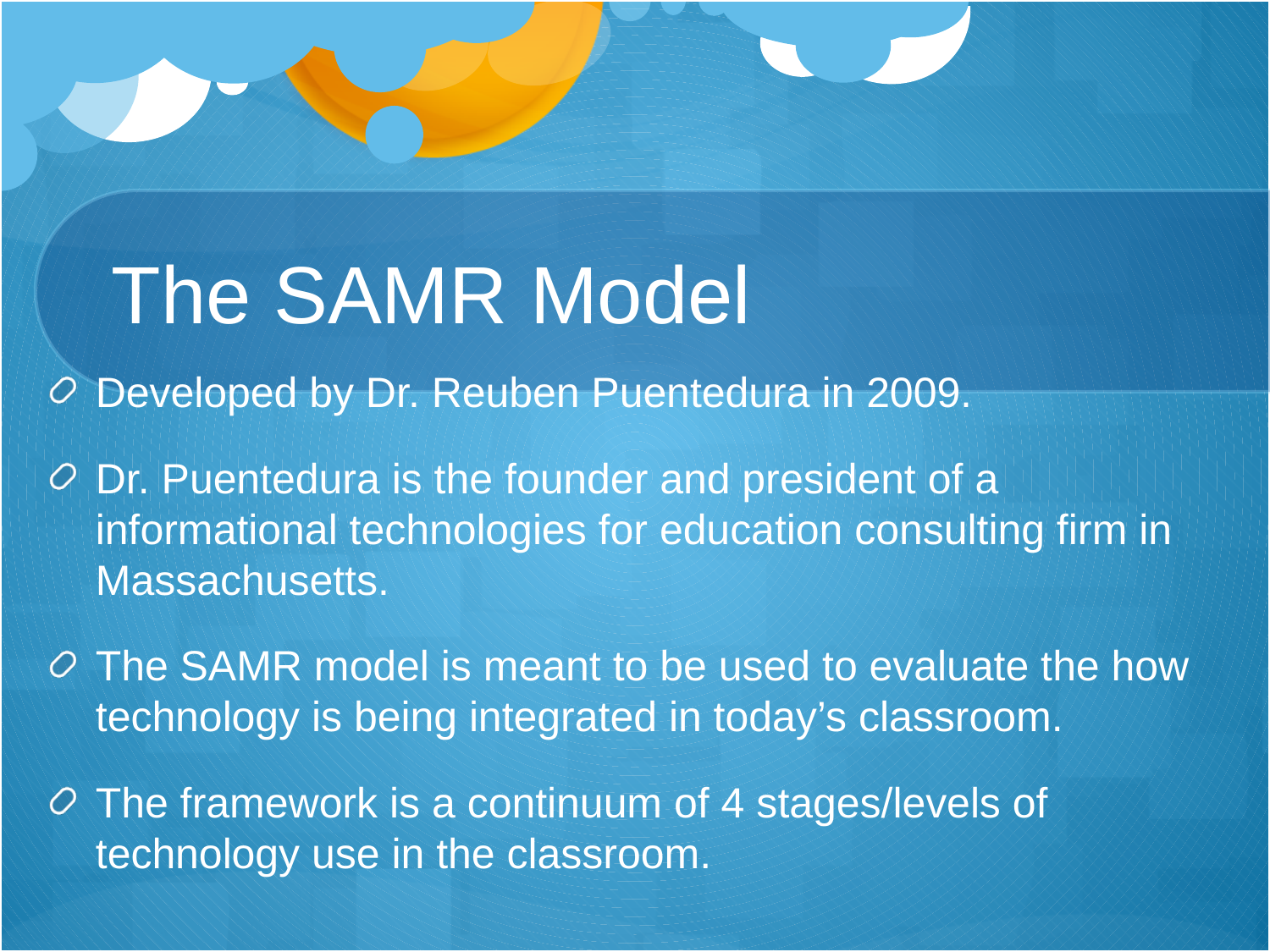

# The SAMR Model
Developed by Dr. Reuben Puentedura in 2009.
Dr. Puentedura is the founder and president of a informational technologies for education consulting firm in Massachusetts.
The SAMR model is meant to be used to evaluate the how technology is being integrated in today’s classroom.
The framework is a continuum of 4 stages/levels of technology use in the classroom.